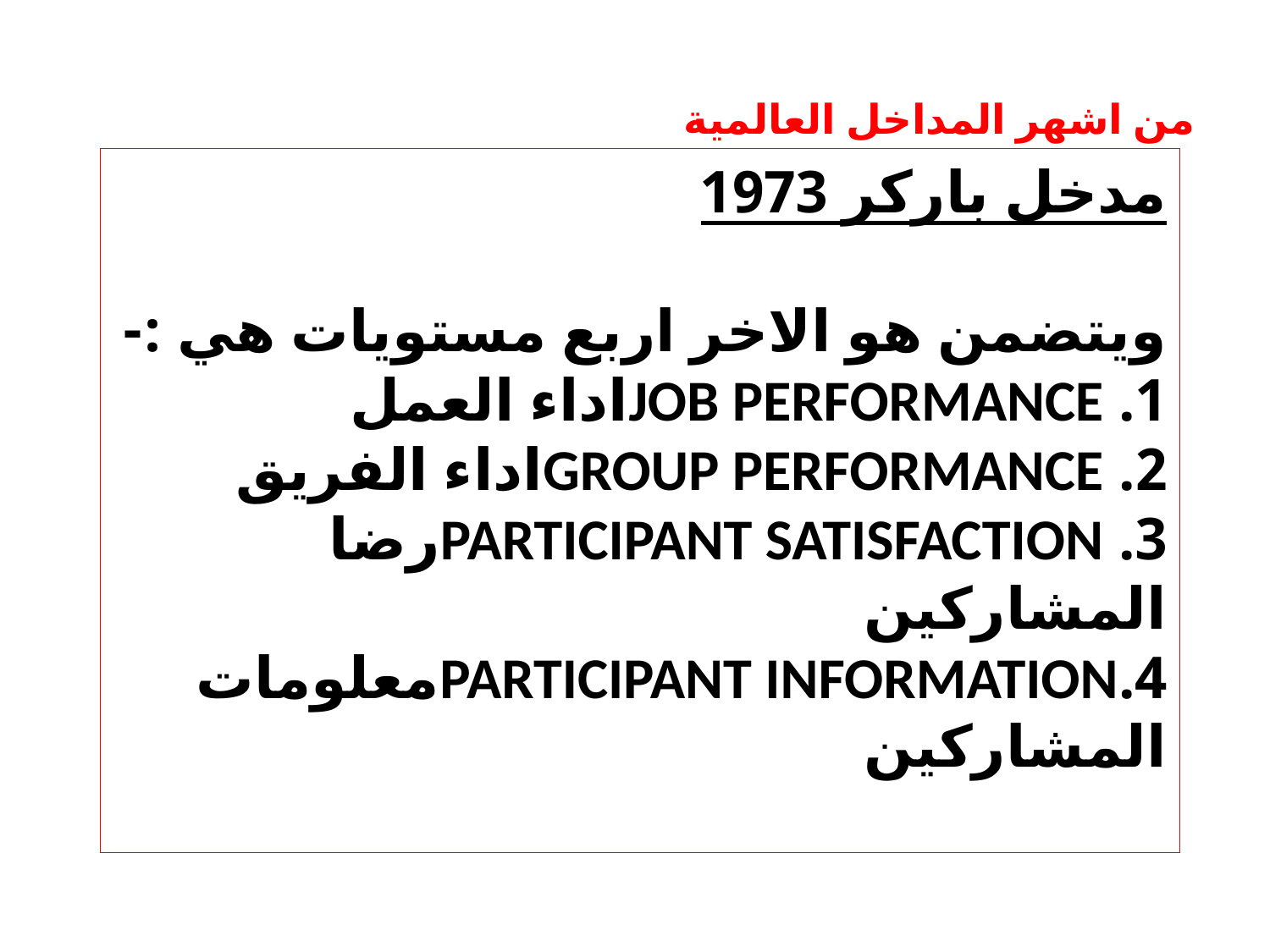

من اشهر المداخل العالمية

# مدخل باركر 1973 ويتضمن هو الاخر اربع مستويات هي :- 1. job performanceاداء العمل 2. group performanceاداء الفريق 3. participant satisfactionرضا المشاركين 4.participant informationمعلومات المشاركين